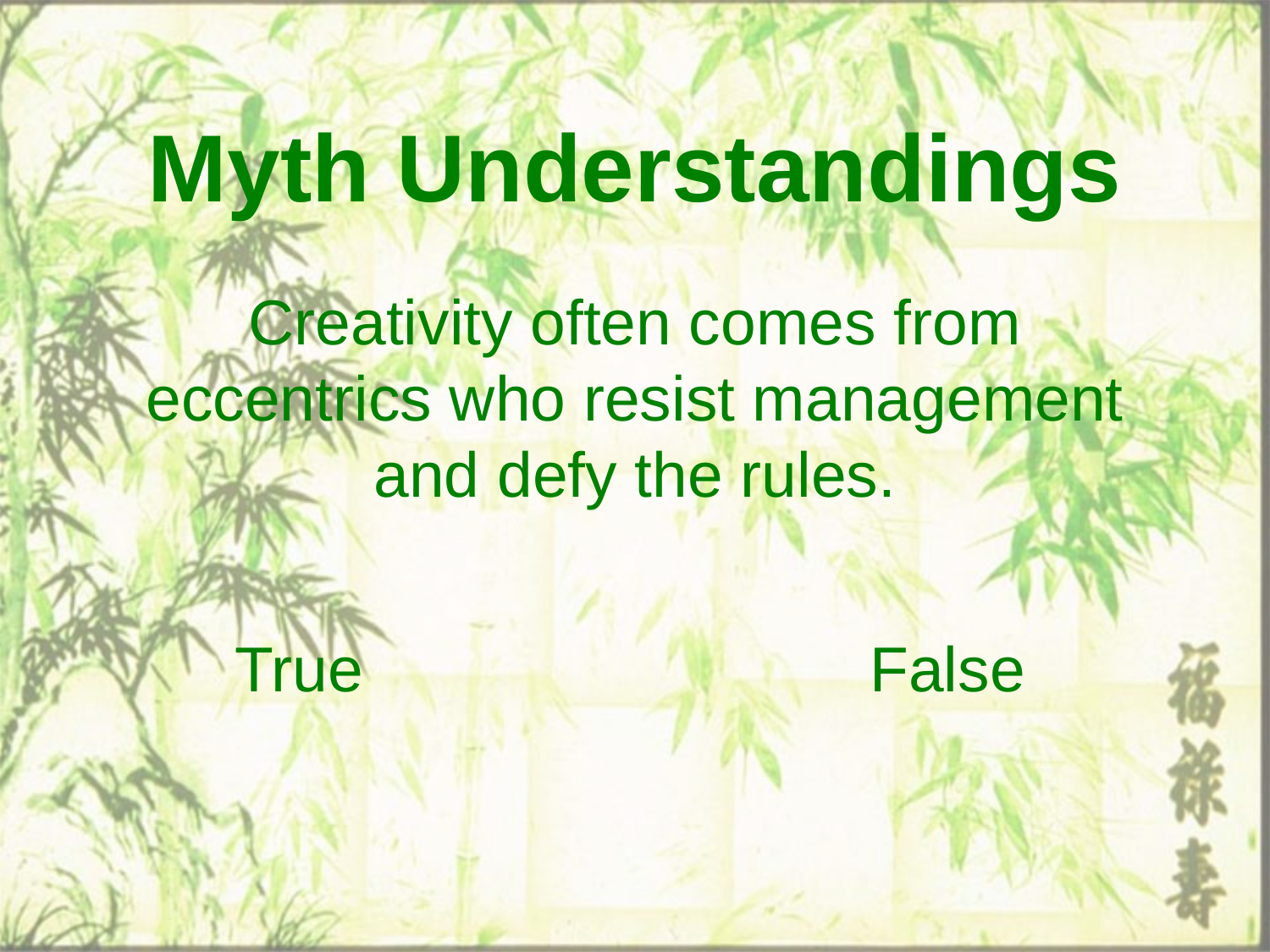

# Myth Understandings
Creativity often comes from eccentrics who resist management and defy the rules.

	True				False